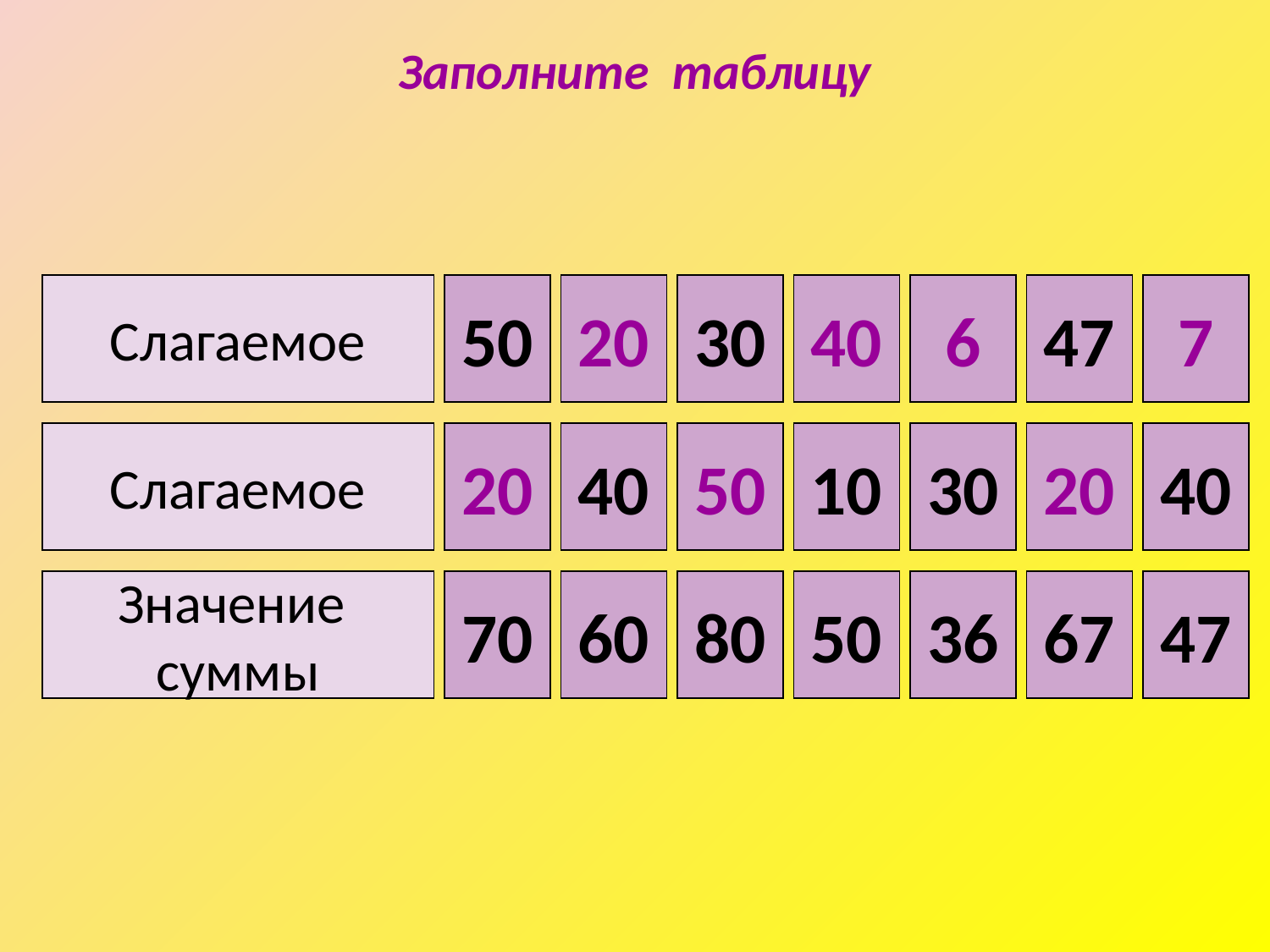

# Заполните  таблицу

Слагаемое
50
20
30
40
6
47
7
Слагаемое
20
40
50
10
30
20
40
Значение
суммы
70
60
80
50
36
67
47